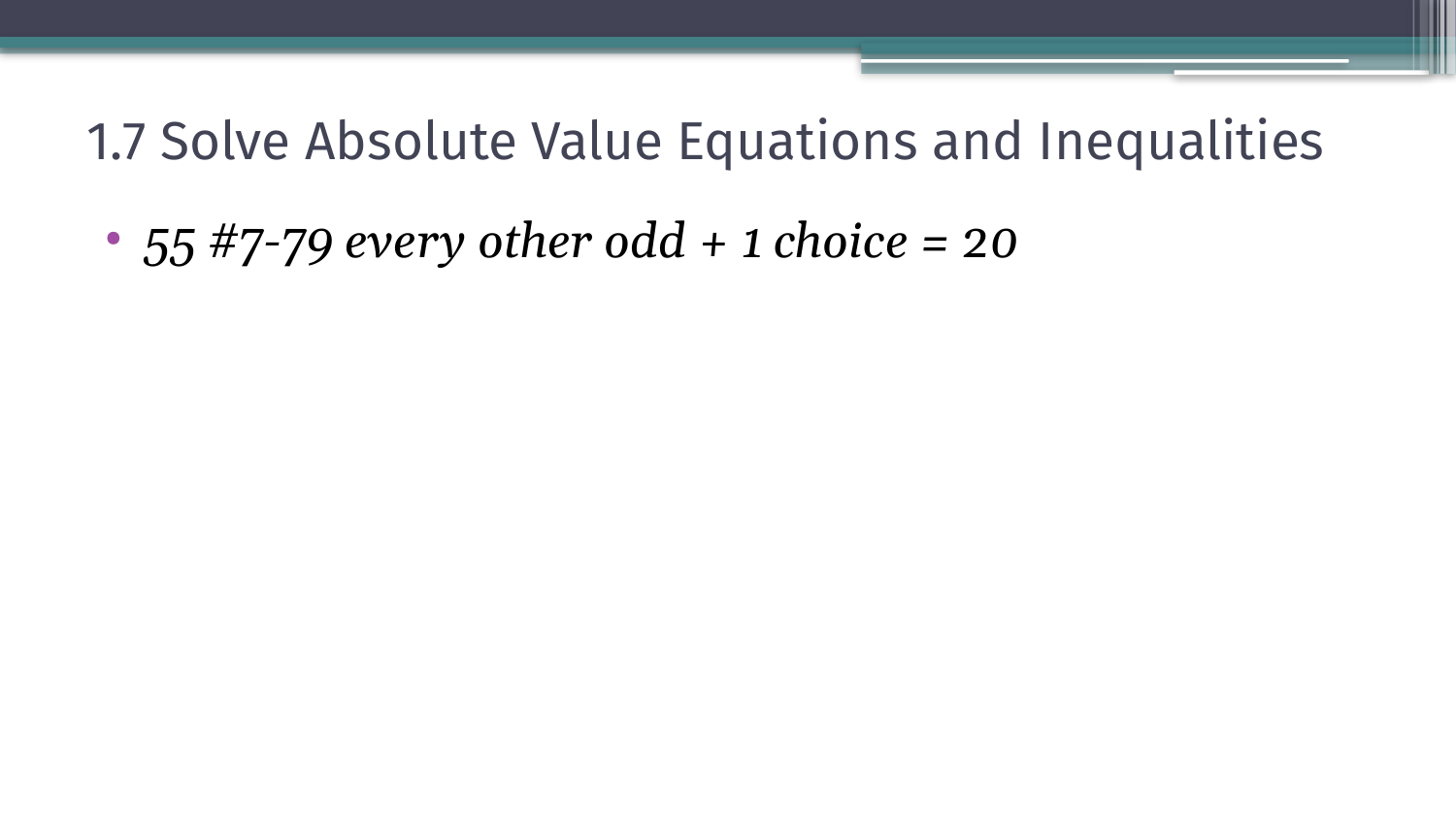

# 1.7 Solve Absolute Value Equations and Inequalities
55 #7-79 every other odd + 1 choice = 20